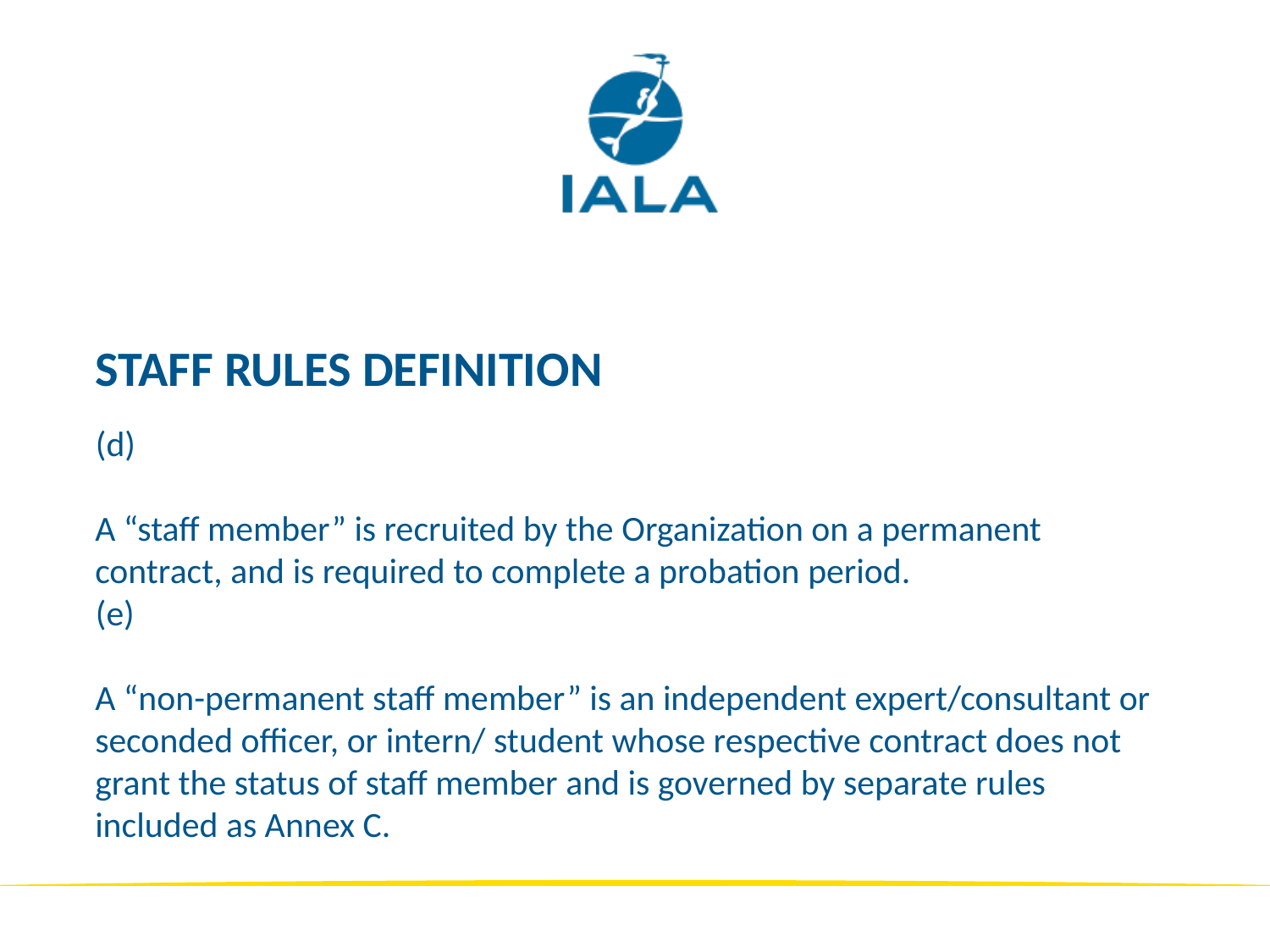

# Staff rules definition
(d)	A “staff member” is recruited by the Organization on a permanent contract, and is required to complete a probation period.
(e)	A “non-permanent staff member” is an independent expert/consultant or seconded officer, or intern/ student whose respective contract does not grant the status of staff member and is governed by separate rules included as Annex C.